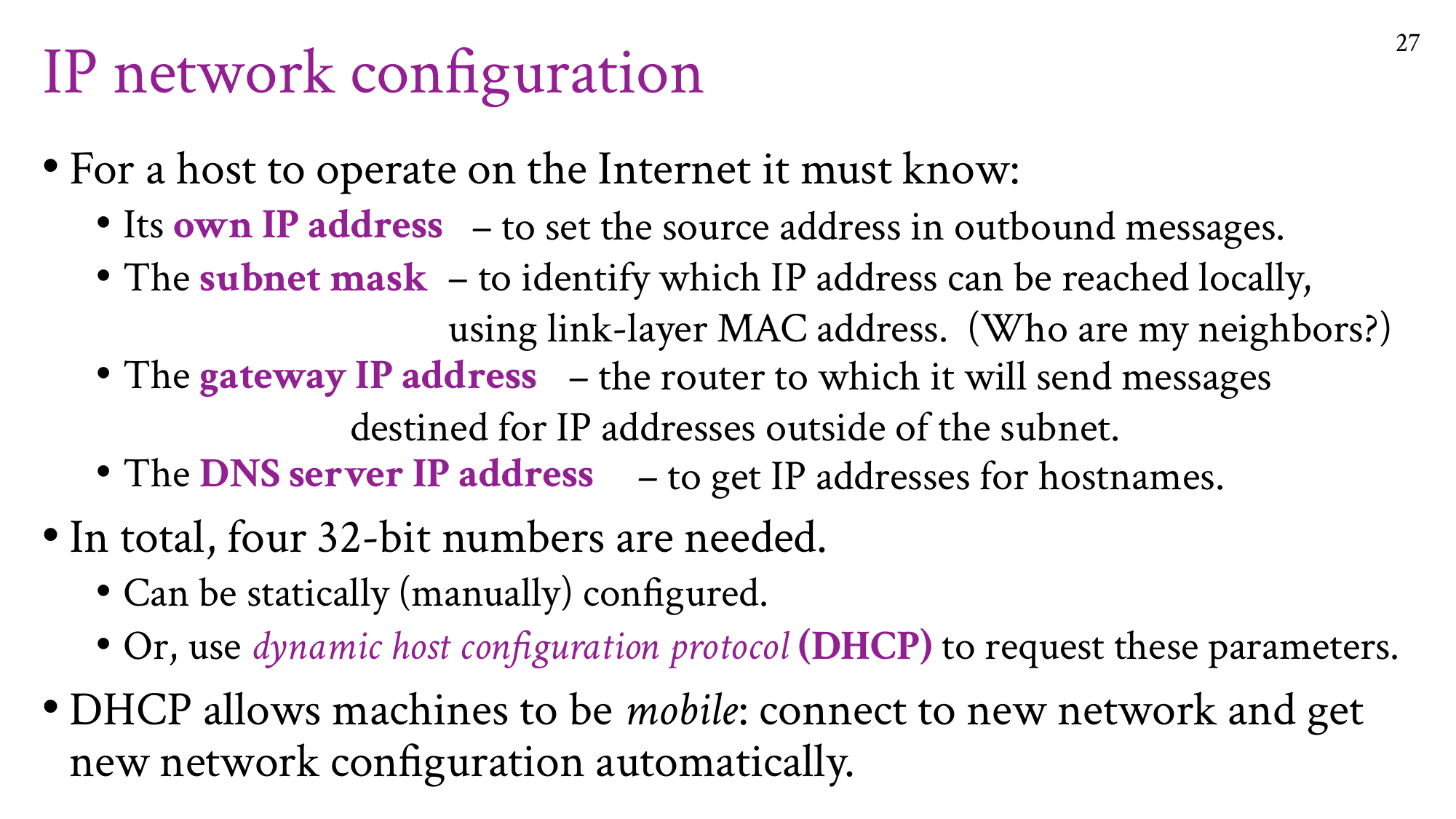

# IP network configuration
For a host to operate on the Internet it must know:
Its own IP address
The subnet mask
The gateway IP address
The DNS server IP address
In total, four 32-bit numbers are needed.
Can be statically (manually) configured.
Or, use dynamic host configuration protocol (DHCP) to request these parameters.
DHCP allows machines to be mobile: connect to new network and get new network configuration automatically.
– to set the source address in outbound messages.
– to identify which IP address can be reached locally,
using link-layer MAC address.  (Who are my neighbors?)
		– the router to which it will send messages destined for IP addresses outside of the subnet.
– to get IP addresses for hostnames.